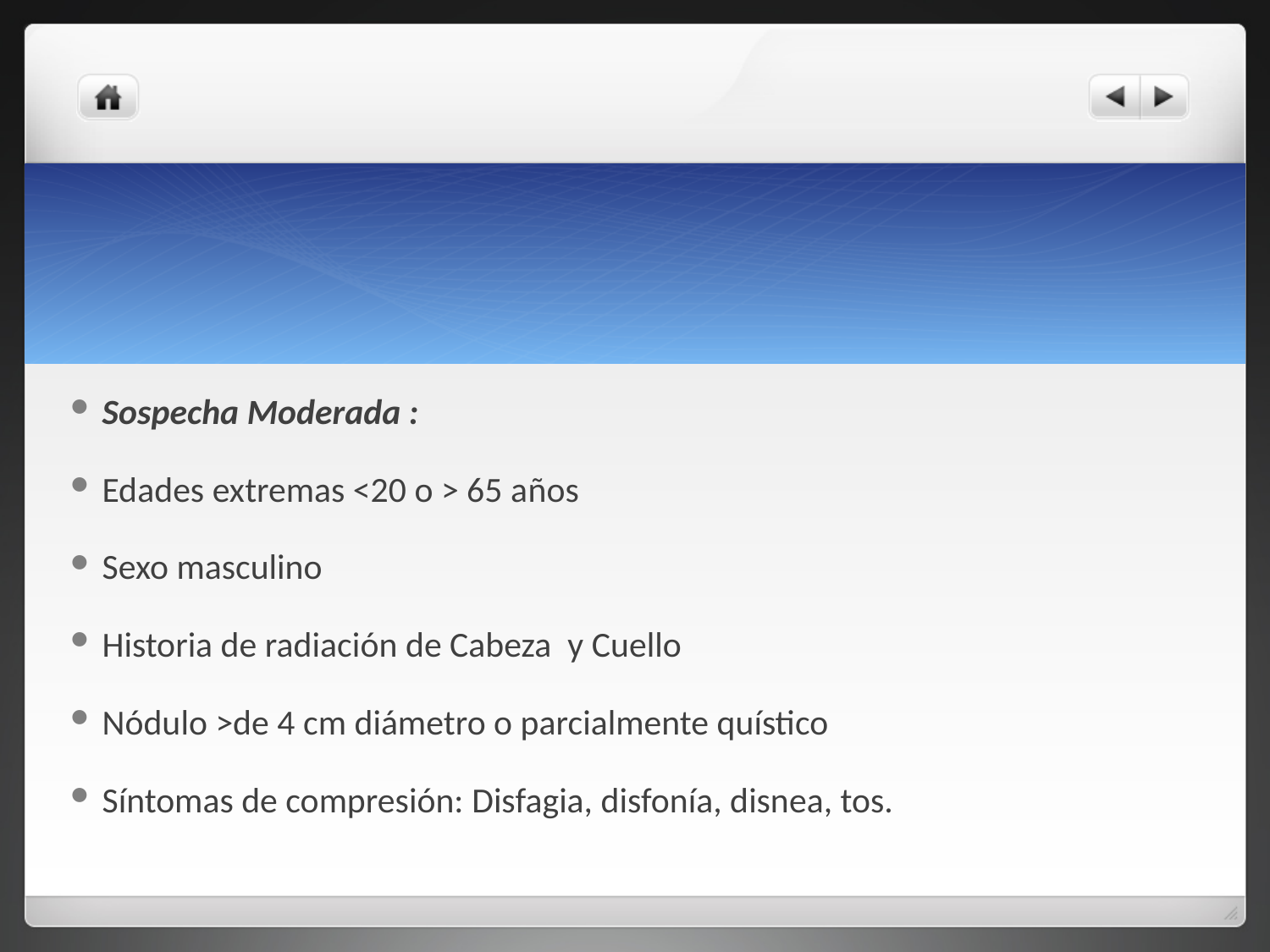

#
Sospecha Moderada :
Edades extremas <20 o > 65 años
Sexo masculino
Historia de radiación de Cabeza  y Cuello
Nódulo >de 4 cm diámetro o parcialmente quístico
Síntomas de compresión: Disfagia, disfonía, disnea, tos.